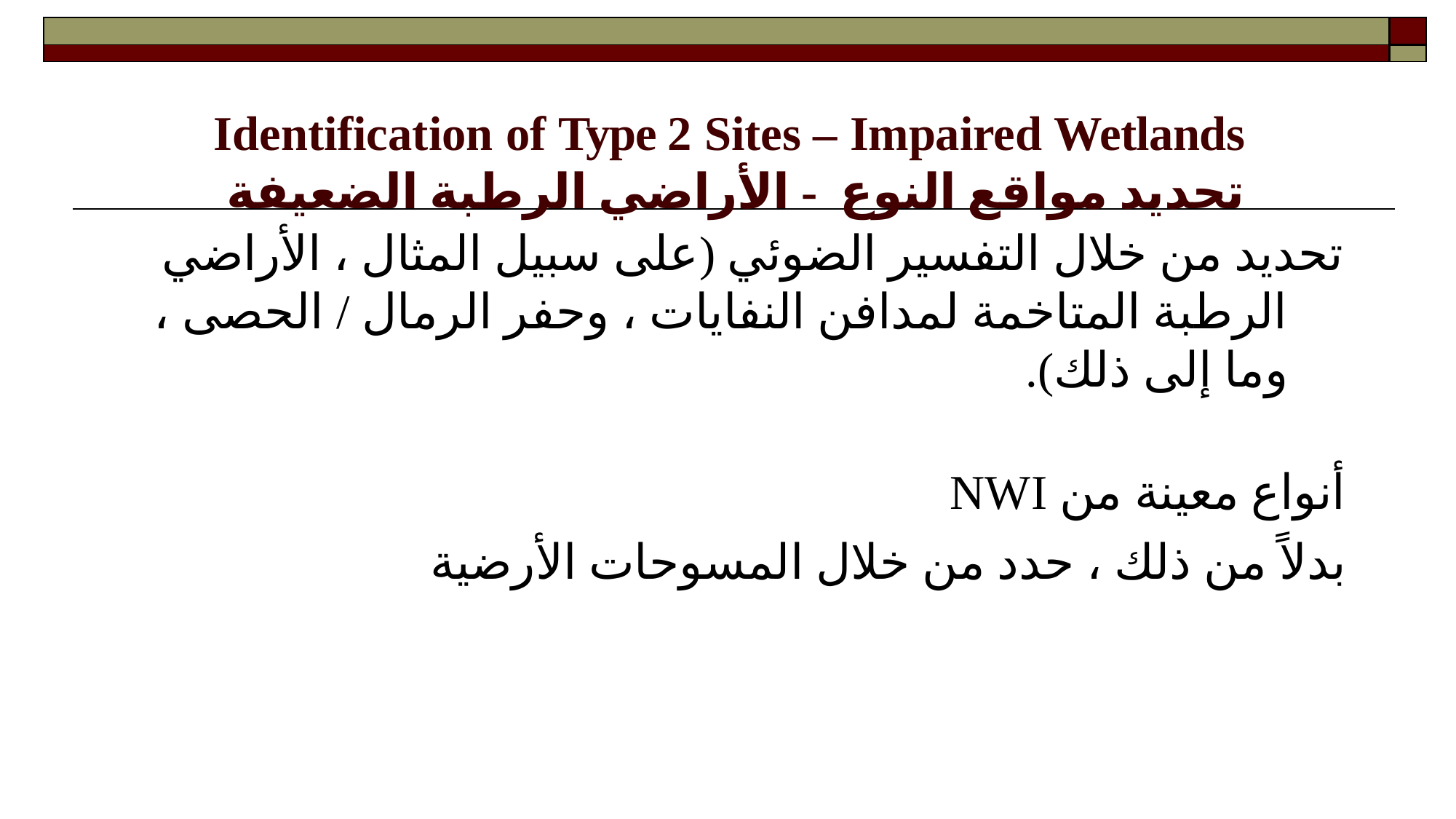

|  |  |
| --- | --- |
|  |  |
# Identification of Type 2 Sites – Impaired Wetlands تحديد مواقع النوع  - الأراضي الرطبة الضعيفة
تحديد من خلال التفسير الضوئي (على سبيل المثال ، الأراضي الرطبة المتاخمة لمدافن النفايات ، وحفر الرمال / الحصى ، وما إلى ذلك).

أنواع معينة من NWI
بدلاً من ذلك ، حدد من خلال المسوحات الأرضية